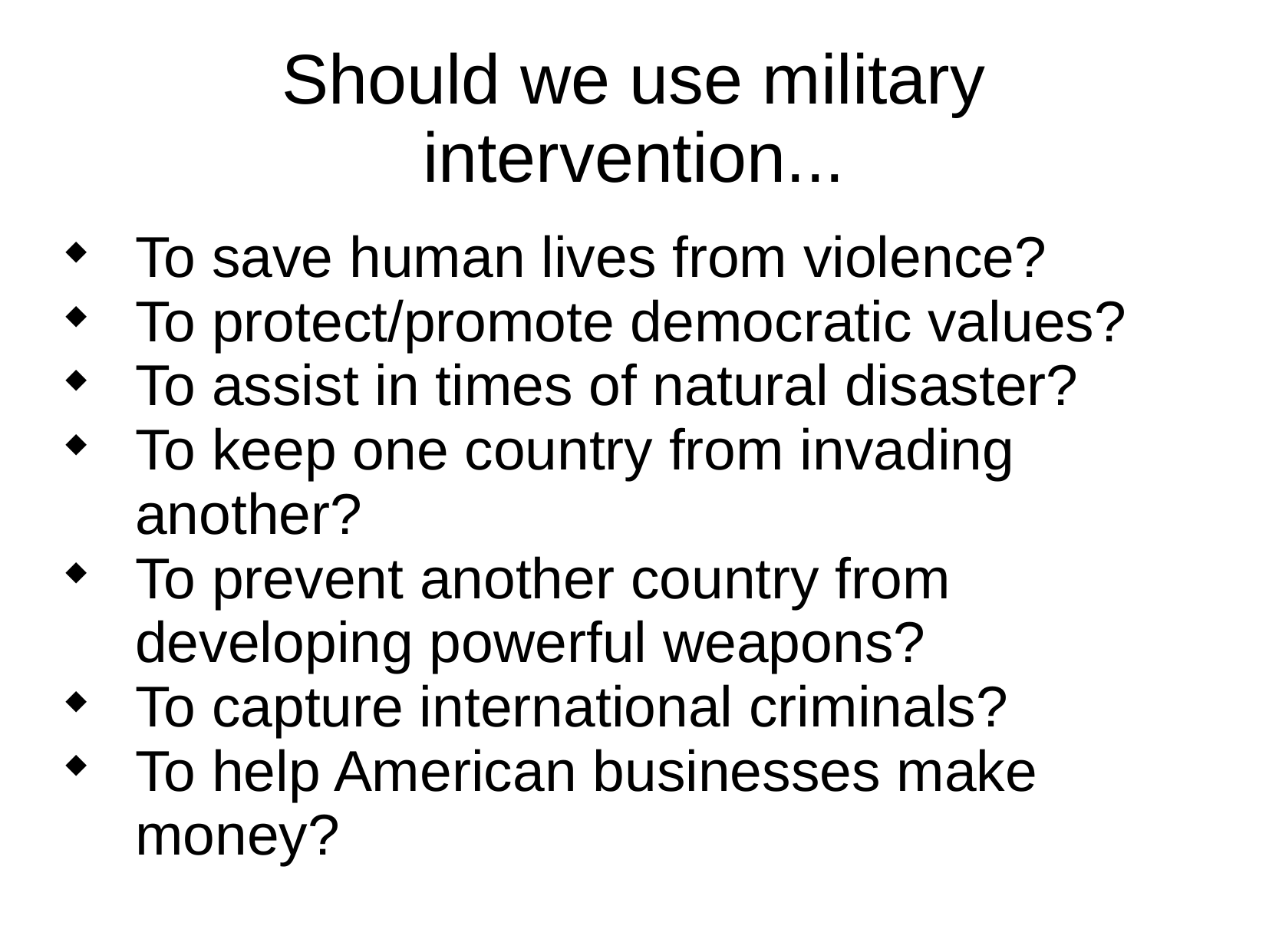

Should we use military intervention...
To save human lives from violence?
To protect/promote democratic values?
To assist in times of natural disaster?
To keep one country from invading another?
To prevent another country from developing powerful weapons?
To capture international criminals?
To help American businesses make money?